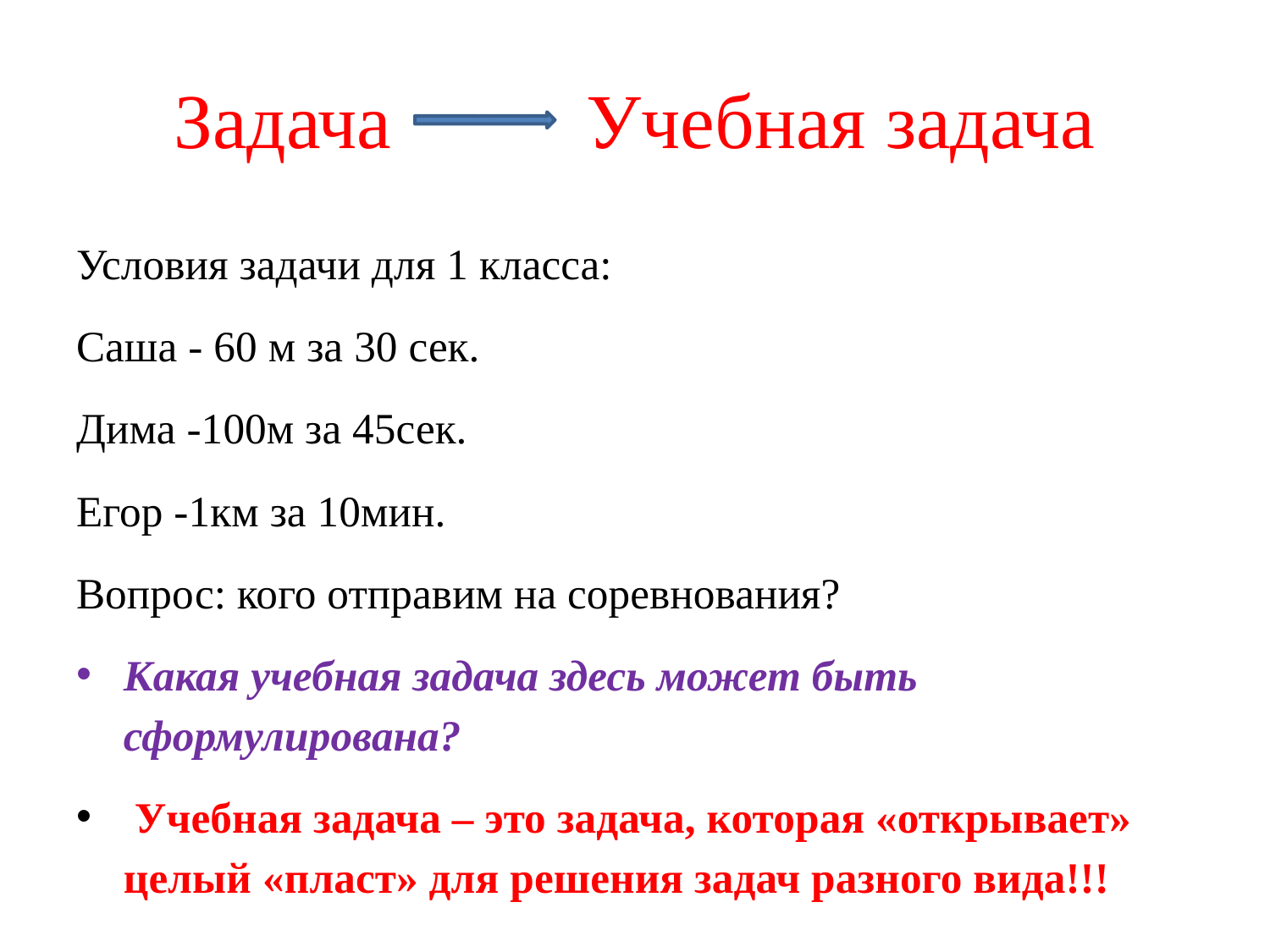

# Задача          Учебная задача
Учебная задача
Условия задачи для 1 класса:
Саша - 60 м за 30 сек.
Дима -100м за 45сек.
Егор -1км за 10мин.
Вопрос: кого отправим на соревнования?
Какая учебная задача здесь может быть сформулирована?
 Учебная задача – это задача, которая «открывает» целый «пласт» для решения задач разного вида!!!